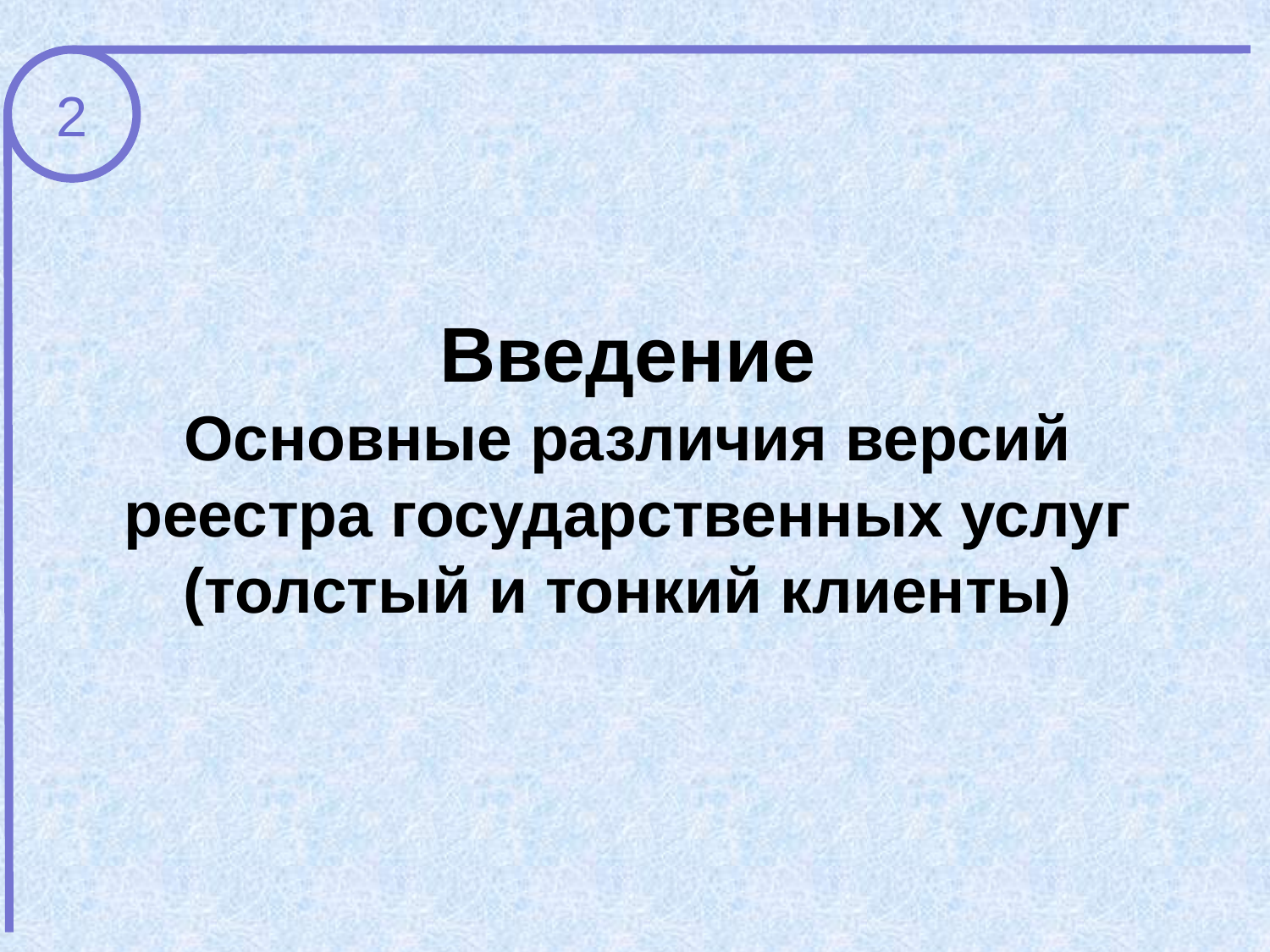

2
Введение
Основные различия версий реестра государственных услуг (толстый и тонкий клиенты)